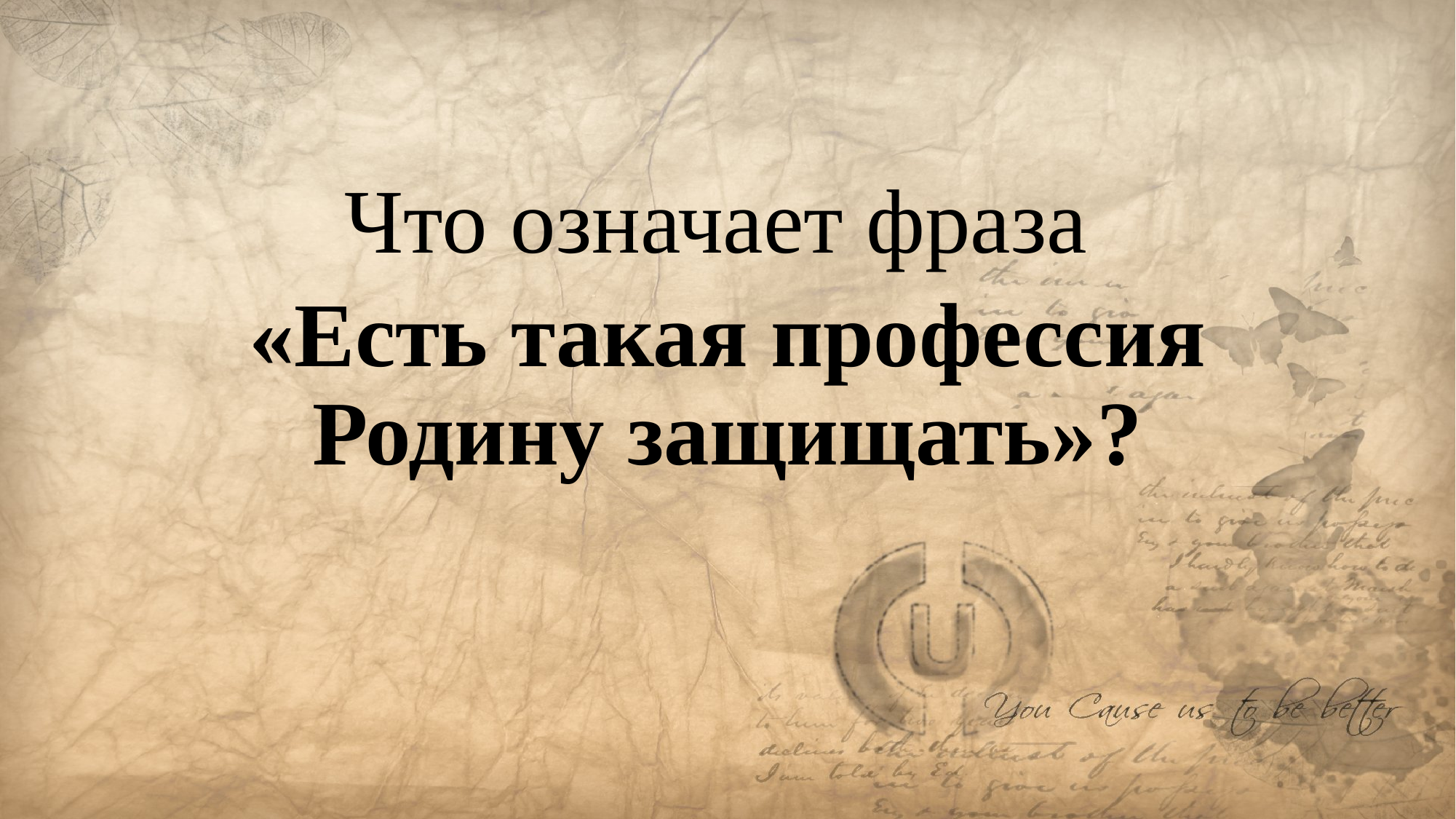

Что означает фраза
«Есть такая профессия Родину защищать»?